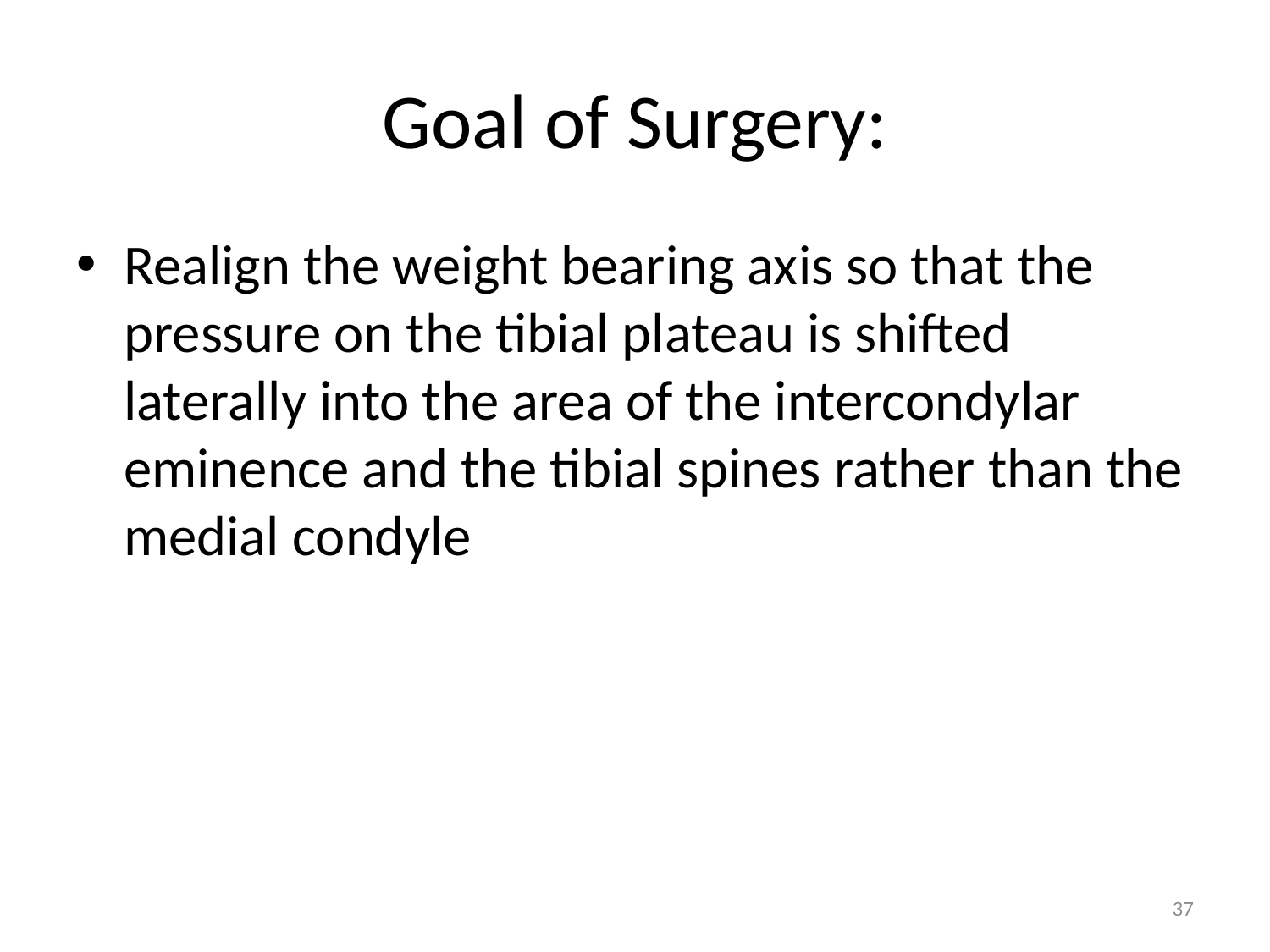

# Goal of Surgery:
Realign the weight bearing axis so that the pressure on the tibial plateau is shifted laterally into the area of the intercondylar eminence and the tibial spines rather than the medial condyle
37